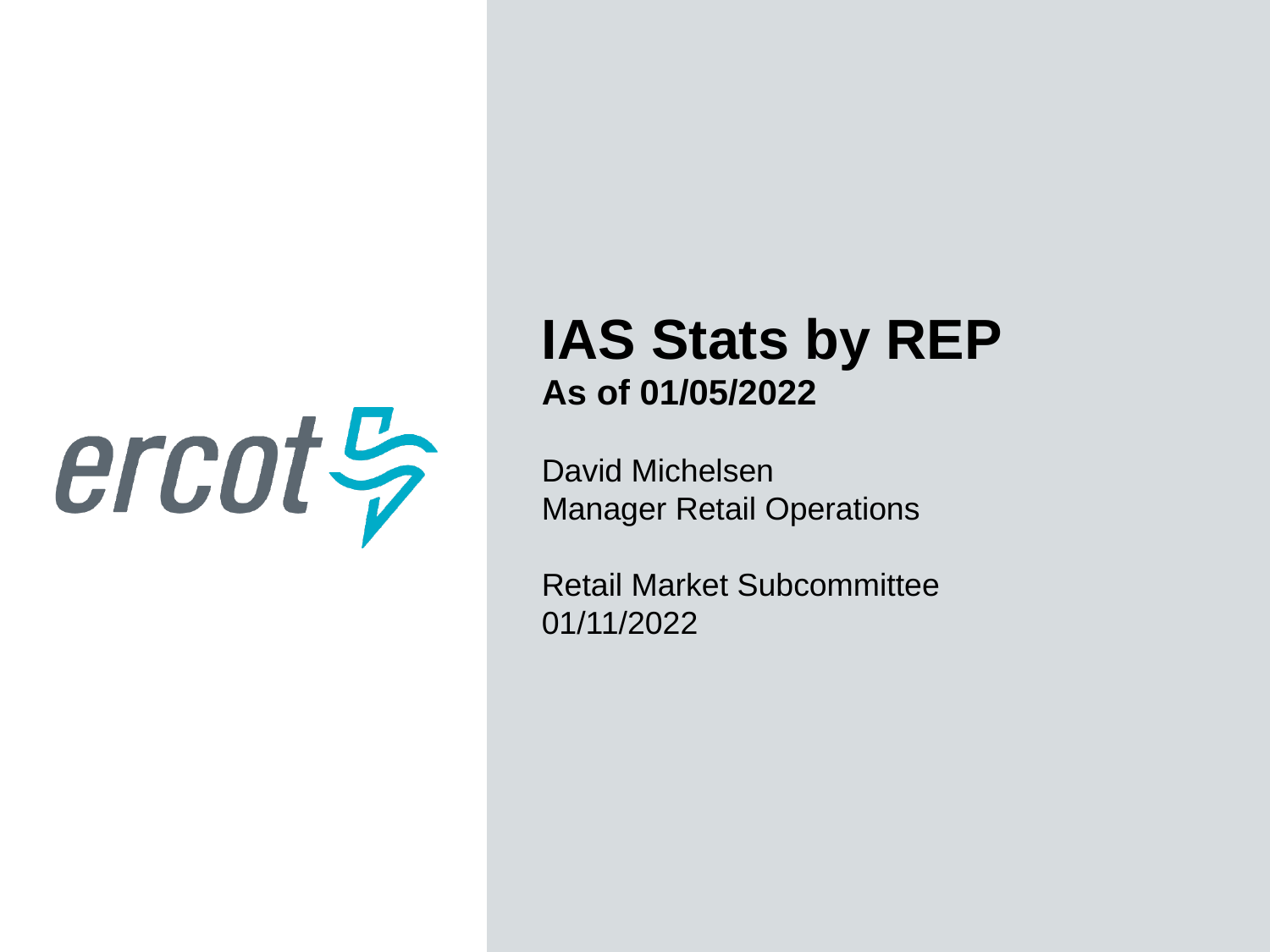

IAS Stats by REP
As of 01/05/2022

David Michelsen
Manager Retail Operations

Retail Market Subcommittee
01/11/2022